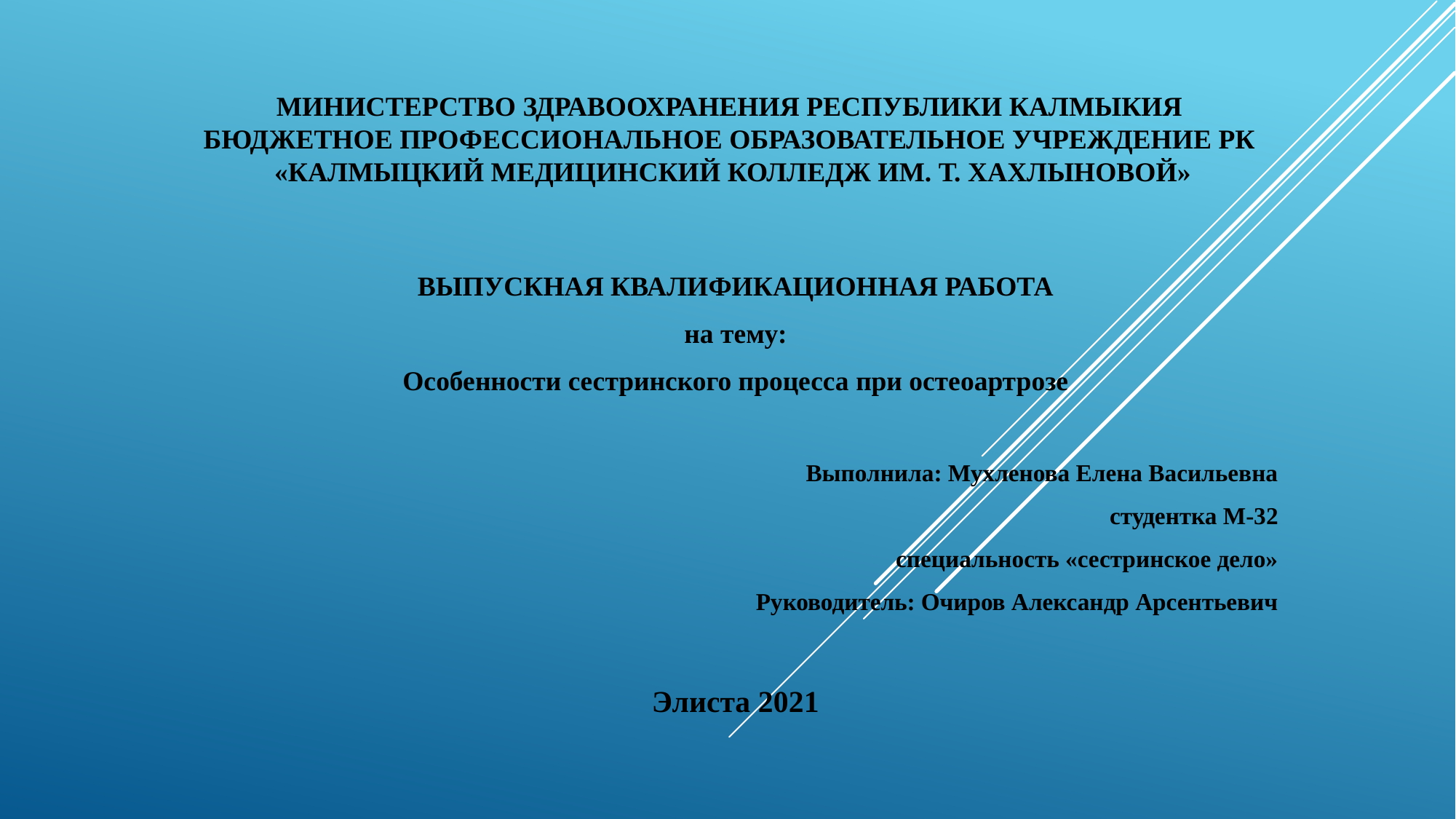

# Министерство здравоохранения Республики Калмыкия Бюджетное профессиональное образовательное учреждение РК «Калмыцкий медицинский колледж им. Т. Хахлыновой»
ВЫПУСКНАЯ КВАЛИФИКАЦИОННАЯ РАБОТА
на тему:
Особенности сестринского процесса при остеоартрозе

Выполнила: Мухленова Елена Васильевна
студентка М-32
специальность «сестринское дело»
Руководитель: Очиров Александр Арсентьевич

Элиста 2021